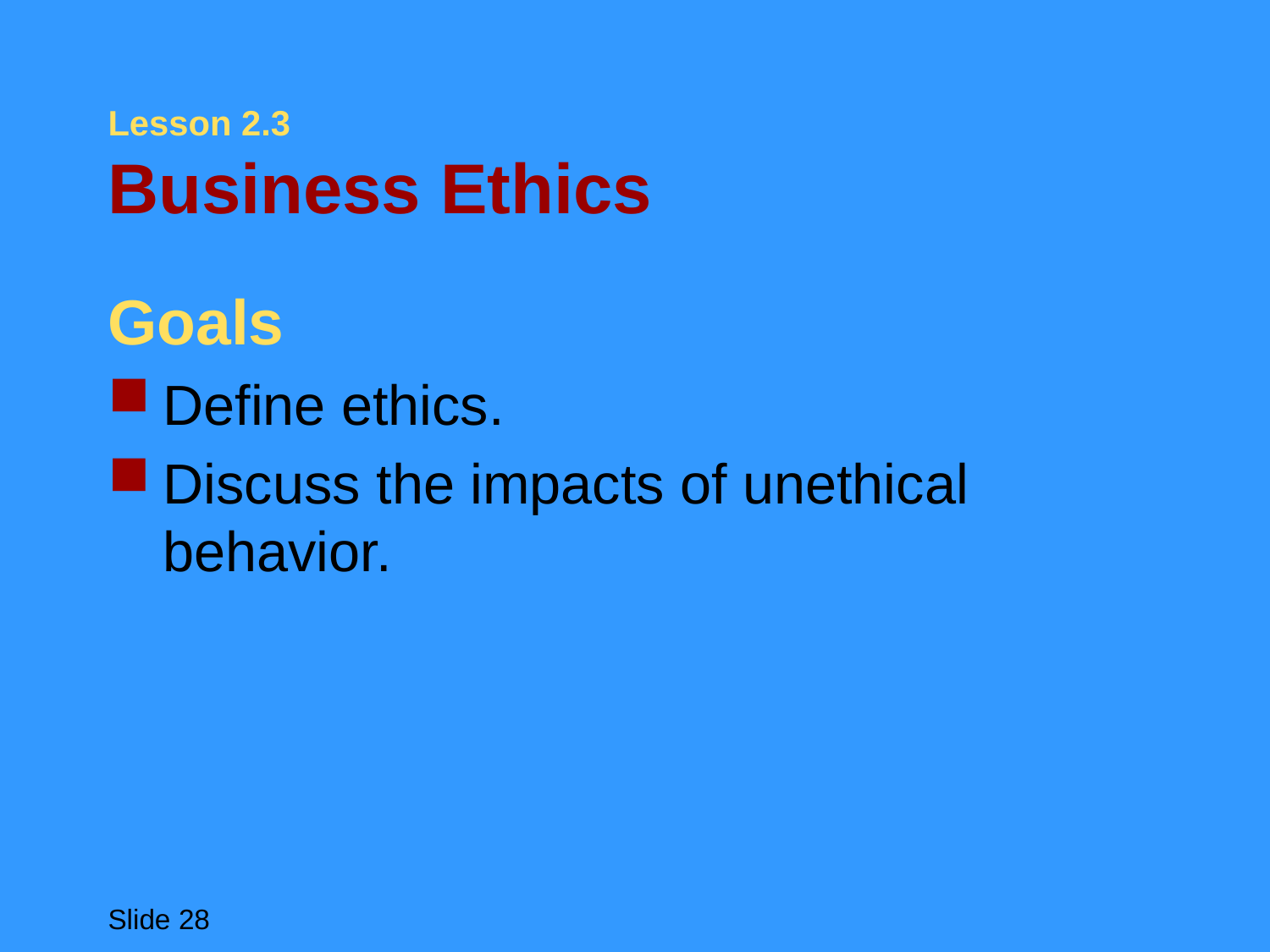

# Lesson 2.3 Business Ethics
Goals
Define ethics.
Discuss the impacts of unethical behavior.
Slide 28